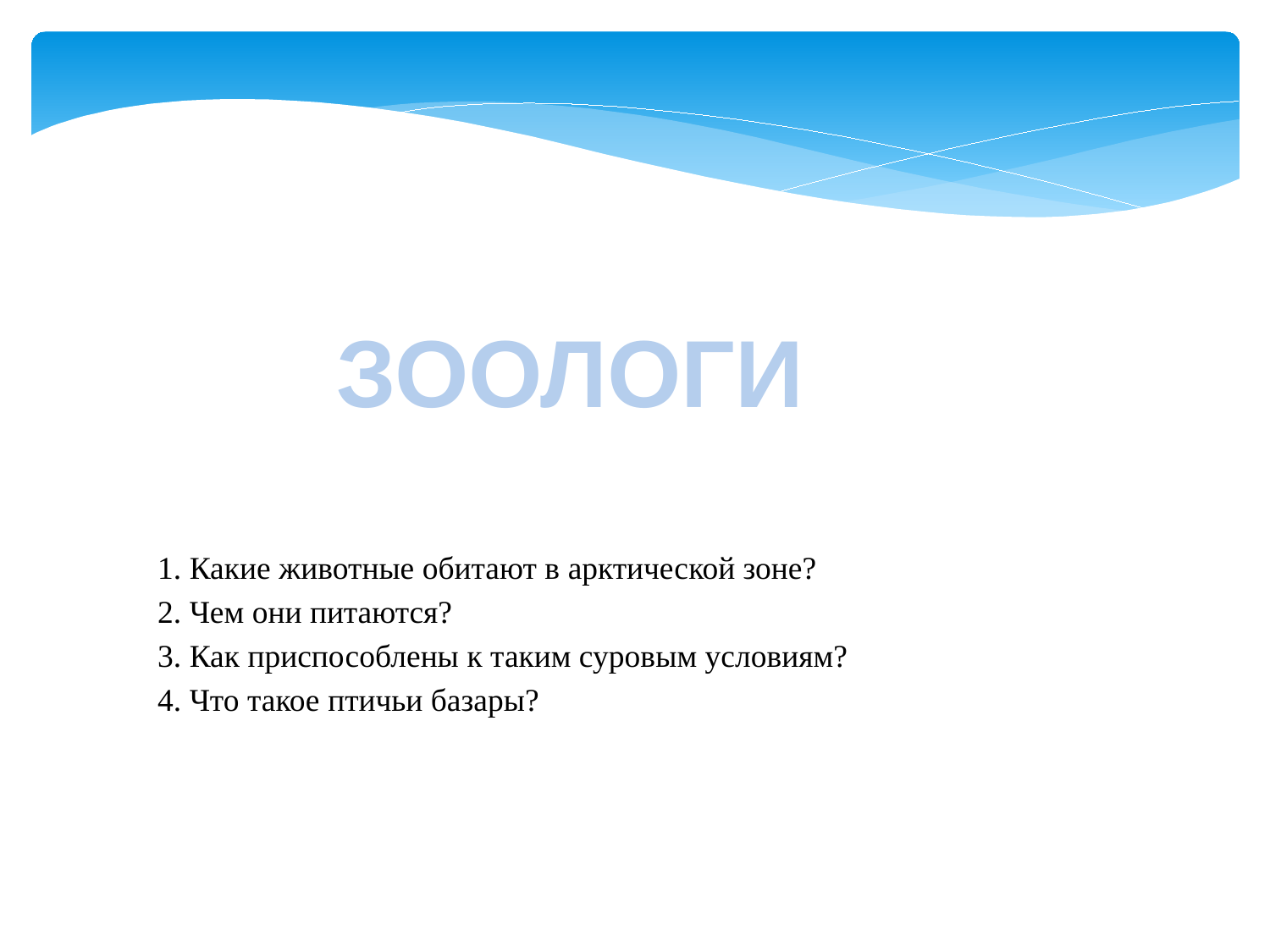

ЗООЛОГИ
1. Какие животные обитают в арктической зоне?
2. Чем они питаются?
3. Как приспособлены к таким суровым условиям?
4. Что такое птичьи базары?